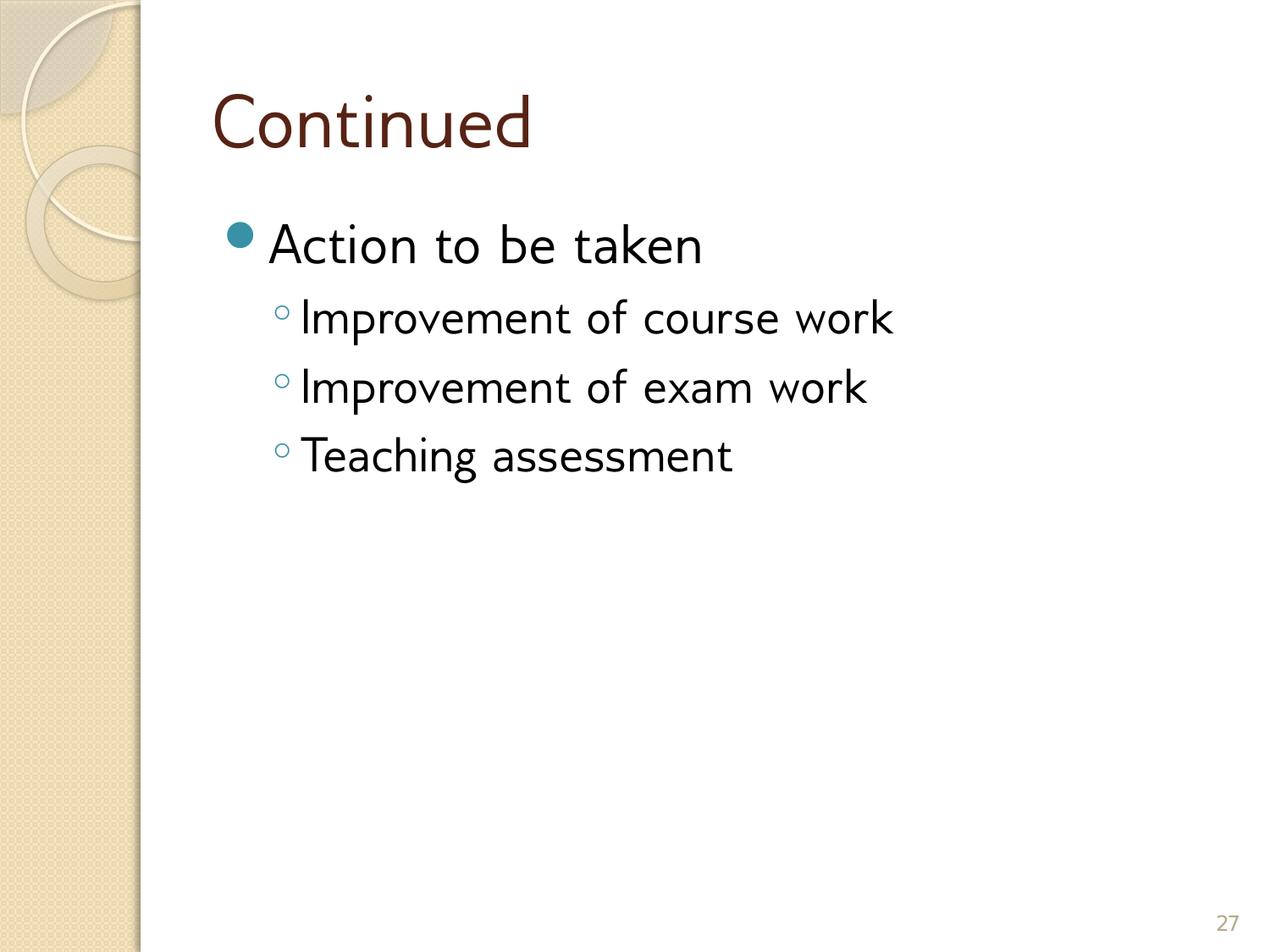

# Continued
Action to be taken
Improvement of course work
Improvement of exam work
Teaching assessment
27